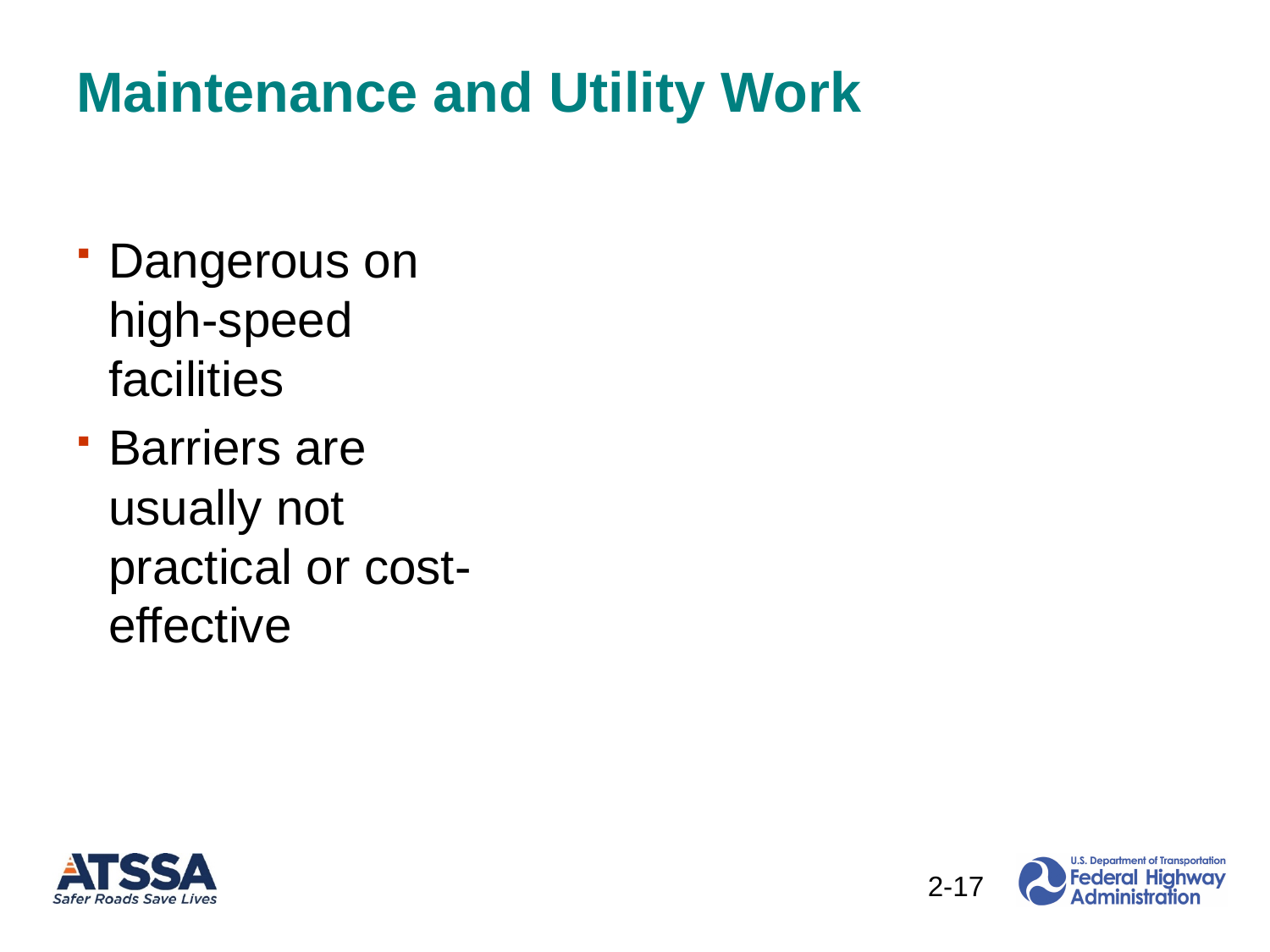

Maintenance and Utility Work
Dangerous on high-speed facilities
Barriers are usually not practical or cost-effective